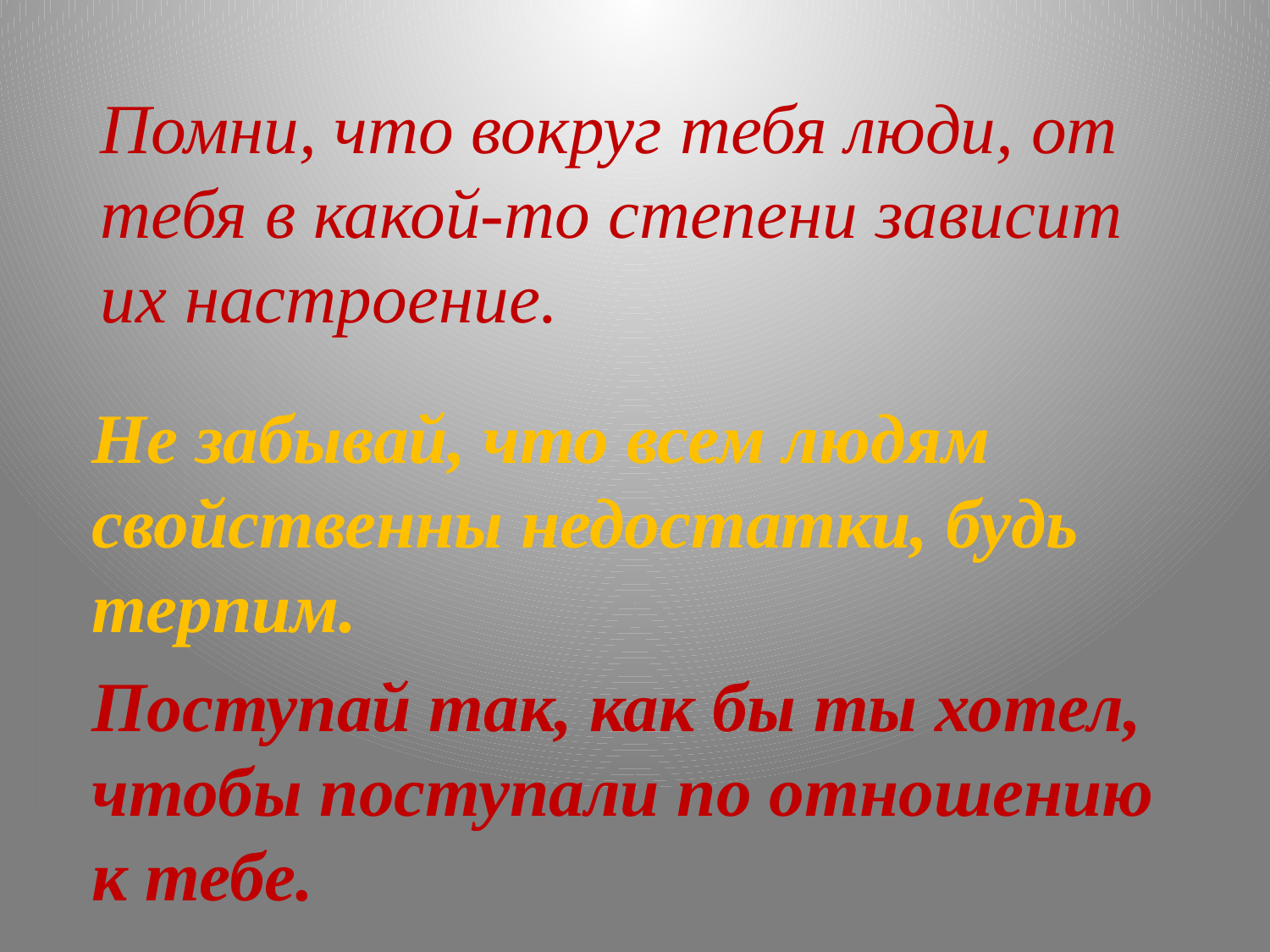

# Помни, что вокруг тебя люди, от тебя в какой-то степени зависит их настроение.
Не забывай, что всем людям свойственны недостатки, будь терпим.
Поступай так, как бы ты хотел, чтобы поступали по отношению к тебе.